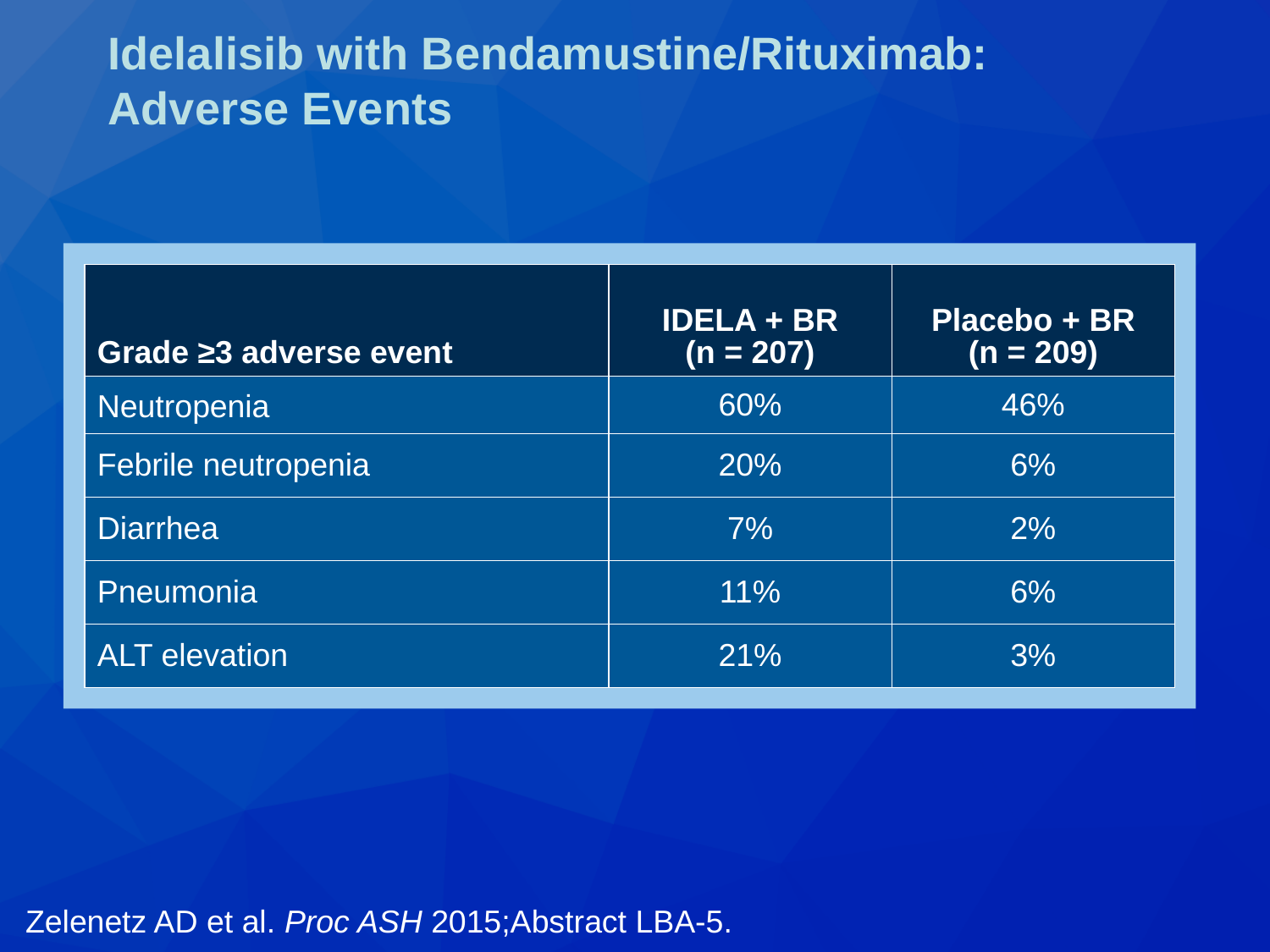

# Idelalisib with Bendamustine/Rituximab: Adverse Events

| Grade ≥3 adverse event | IDELA + BR (n = 207) | Placebo + BR (n = 209) |
| --- | --- | --- |
| Neutropenia | 60% | 46% |
| Febrile neutropenia | 20% | 6% |
| Diarrhea | 7% | 2% |
| Pneumonia | 11% | 6% |
| ALT elevation | 21% | 3% |
Zelenetz AD et al. Proc ASH 2015;Abstract LBA-5.